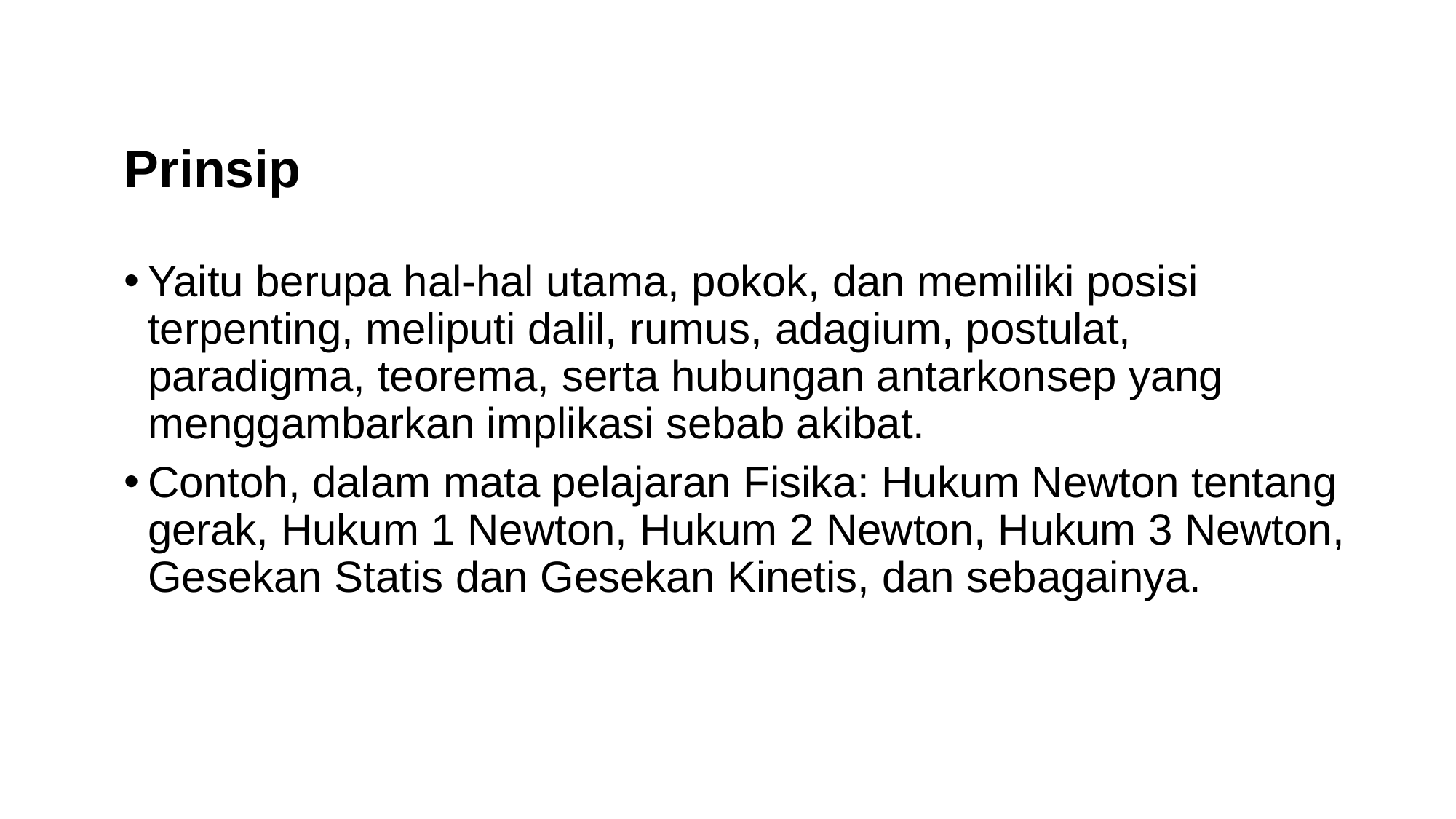

Prinsip

Yaitu berupa hal-hal utama, pokok, dan memiliki posisi terpenting, meliputi dalil, rumus, adagium, postulat, paradigma, teorema, serta hubungan antarkonsep yang menggambarkan implikasi sebab akibat.
Contoh, dalam mata pelajaran Fisika: Hukum Newton tentang gerak, Hukum 1 Newton, Hukum 2 Newton, Hukum 3 Newton, Gesekan Statis dan Gesekan Kinetis, dan sebagainya.